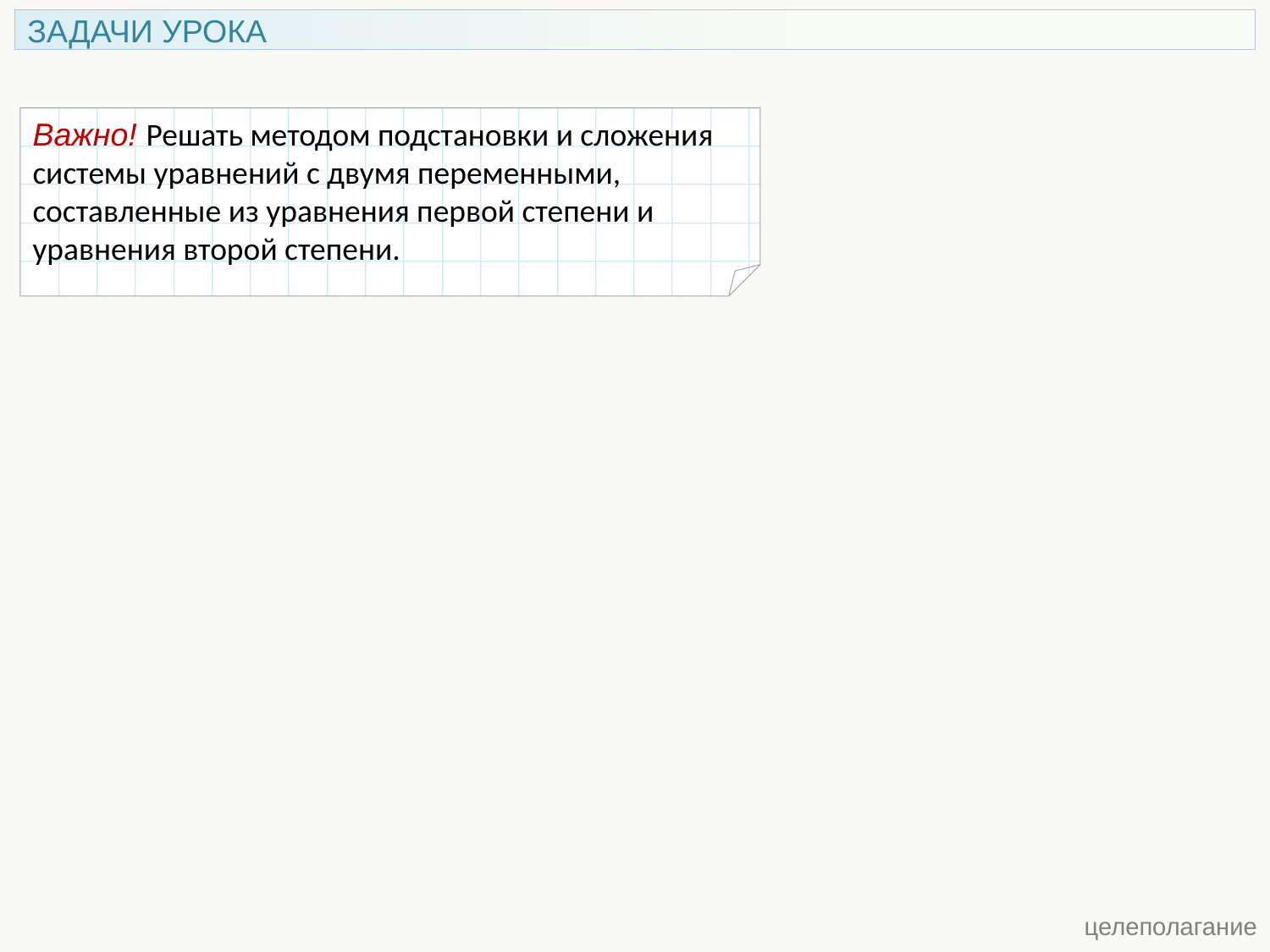

ЗАДАЧИ УРОКА

Важно! Решать методом подстановки и сложения системы уравнений с двумя переменными, составленные из уравнения первой степени и уравнения второй степени.
  целеполагание